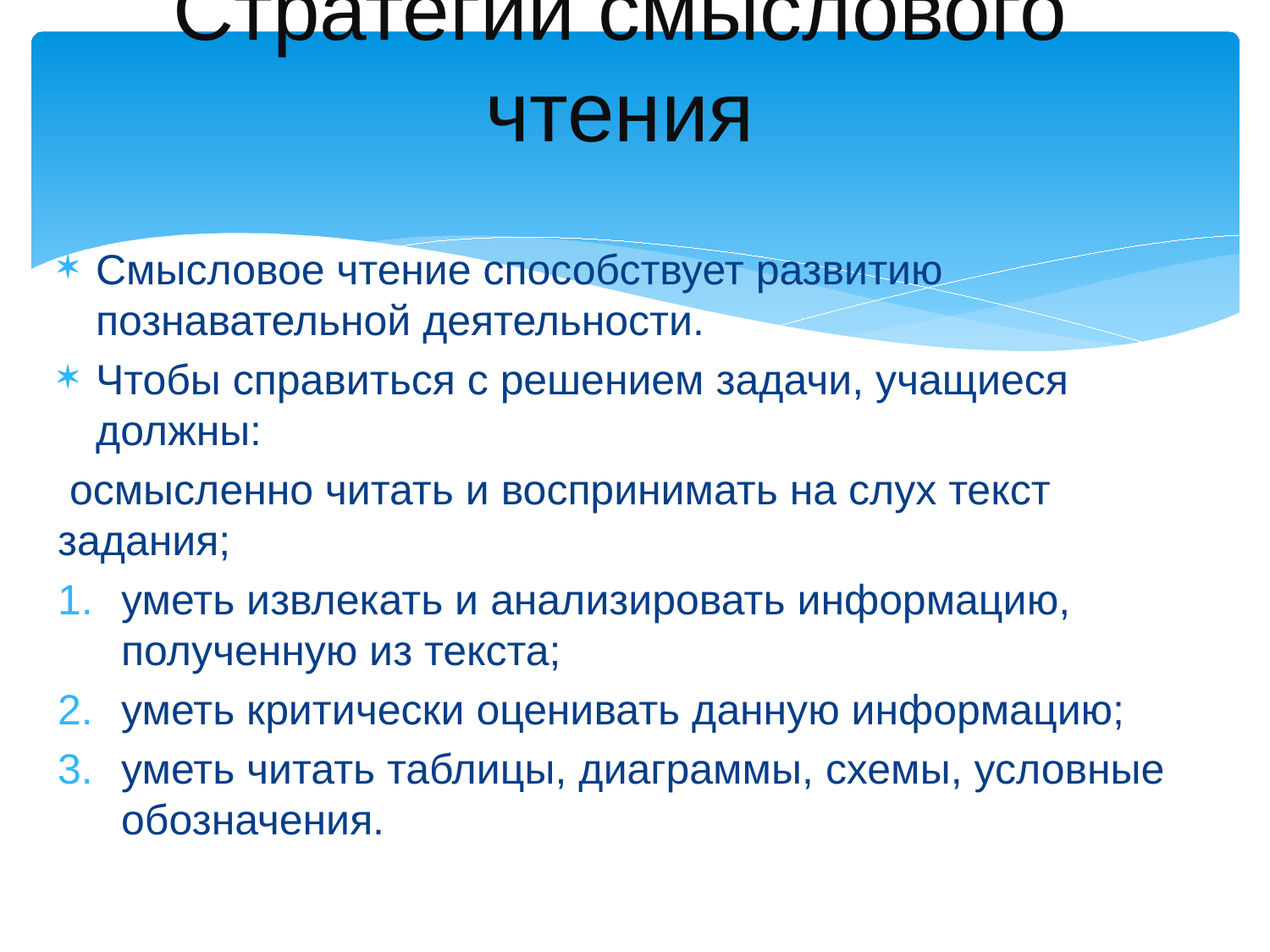

# Стратегии смыслового чтения
Смысловое чтение способствует развитию познавательной деятельности.
Чтобы справиться с решением задачи, учащиеся должны:
 осмысленно читать и воспринимать на слух текст задания;
уметь извлекать и анализировать информацию, полученную из текста;
уметь критически оценивать данную информацию;
уметь читать таблицы, диаграммы, схемы, условные обозначения.